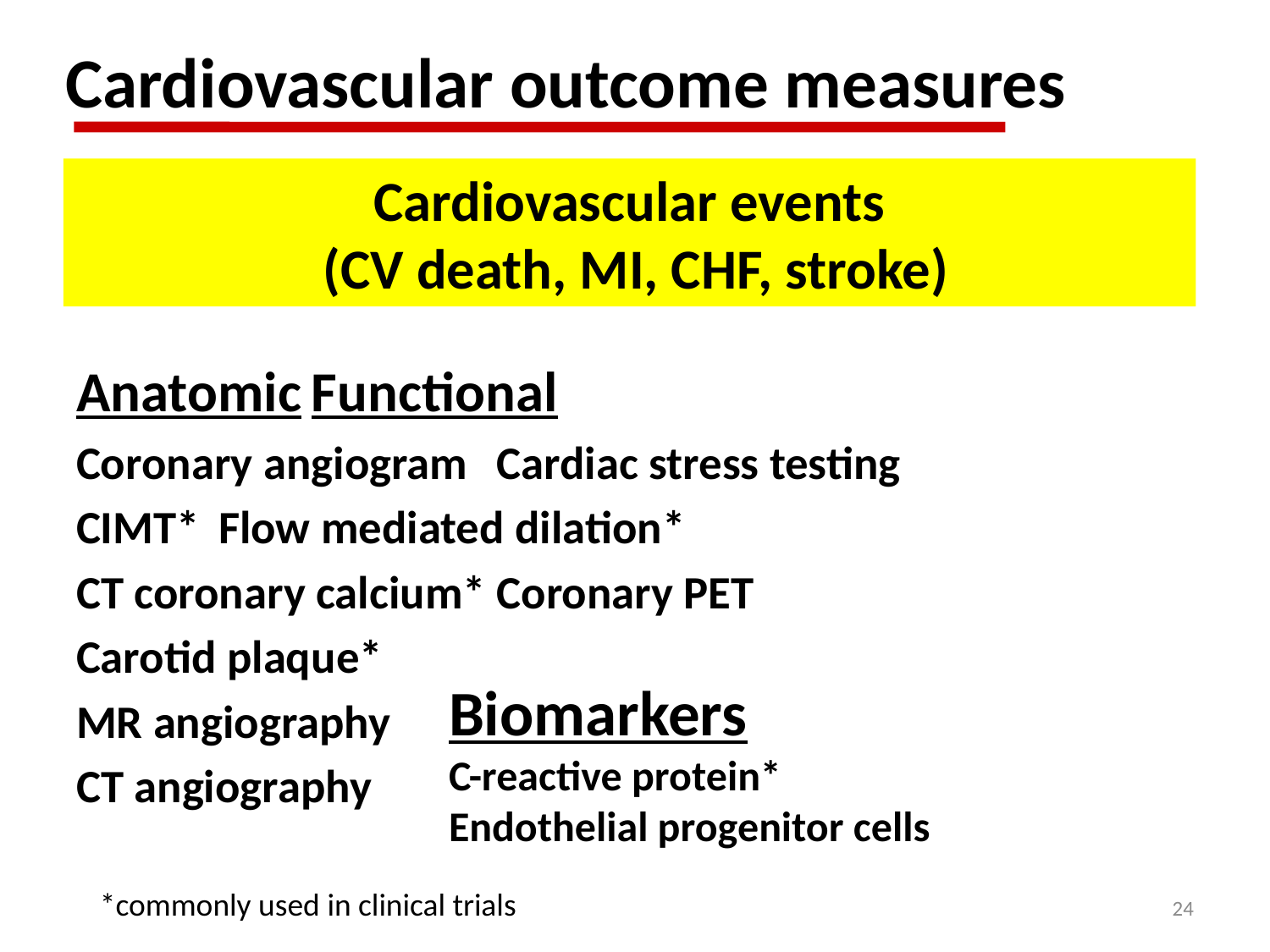

# Cardiovascular outcome measures

Cardiovascular events
 (CV death, MI, CHF, stroke)
Anatomic				Functional
Coronary angiogram			Cardiac stress testing
CIMT*					Flow mediated dilation*
CT coronary calcium*		Coronary PET
Carotid plaque*
MR angiography
CT angiography

Biomarkers
C-reactive protein*
Endothelial progenitor cells

*commonly used in clinical trials
24